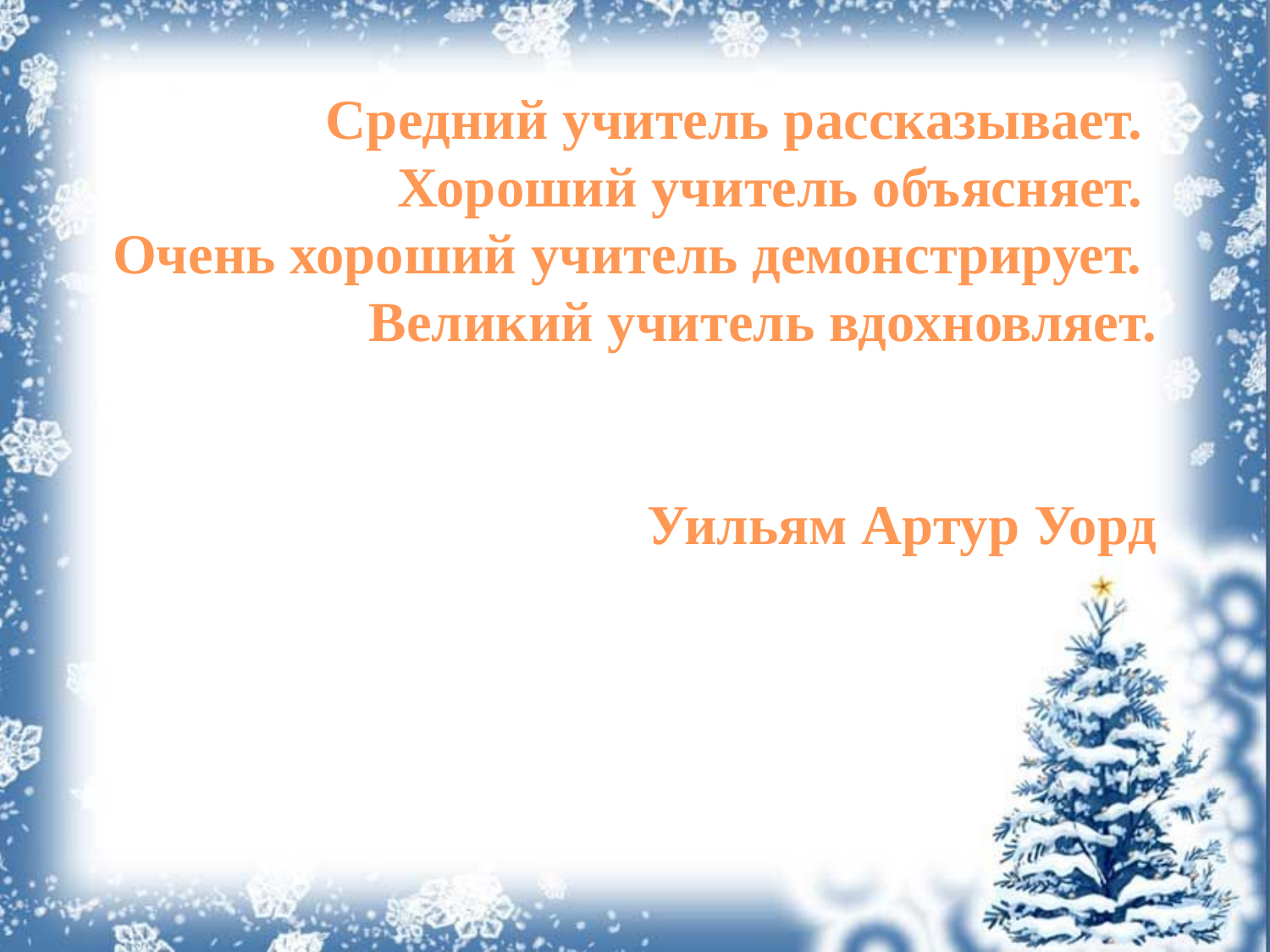

Средний учитель рассказывает.
Хороший учитель объясняет.
Очень хороший учитель демонстрирует.
Великий учитель вдохновляет.

 Уильям Артур Уорд